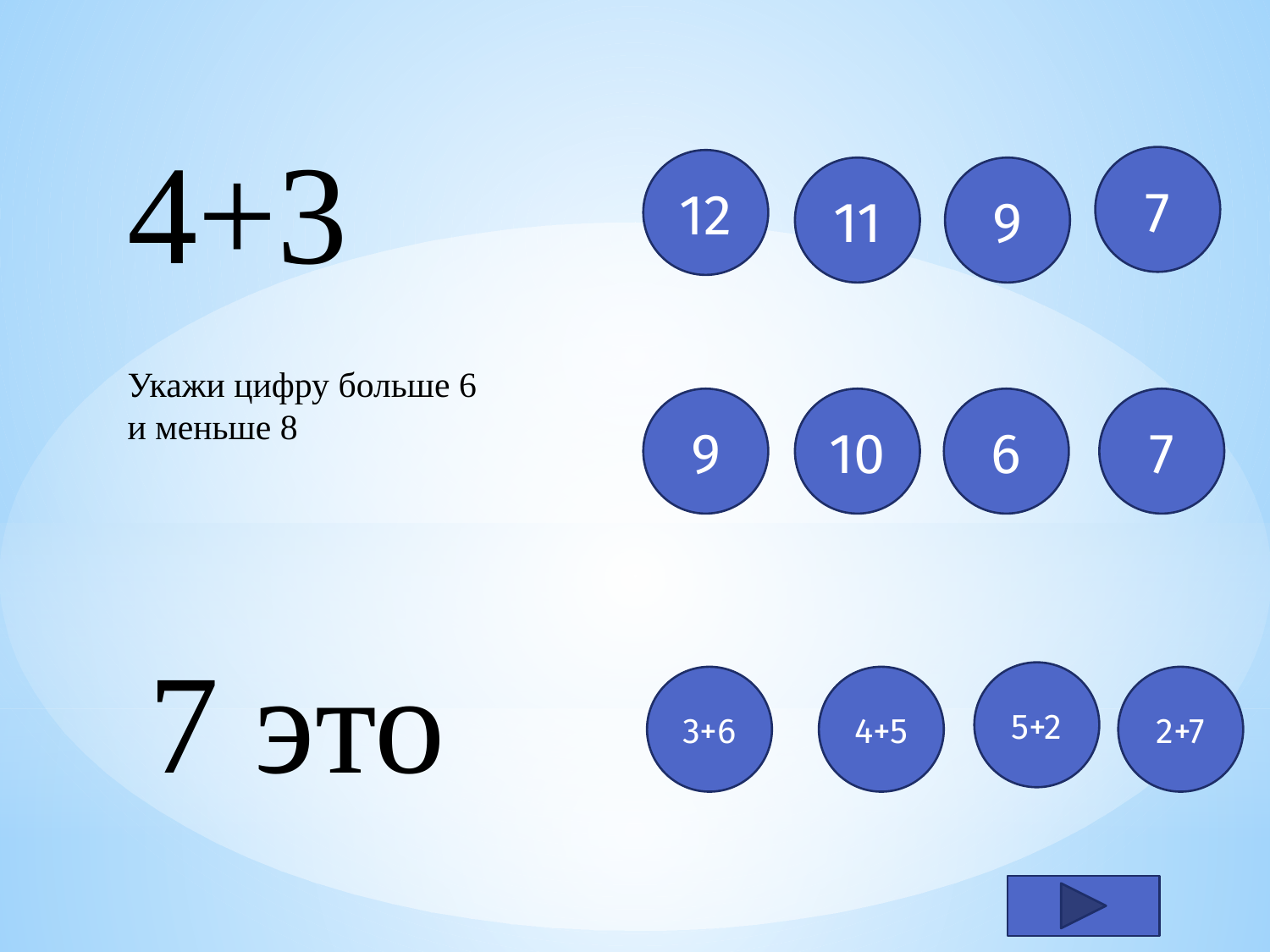

4+3
7
12
11
9
Укажи цифру больше 6 и меньше 8
9
10
6
7
7 это
5+2
3+6
4+5
2+7